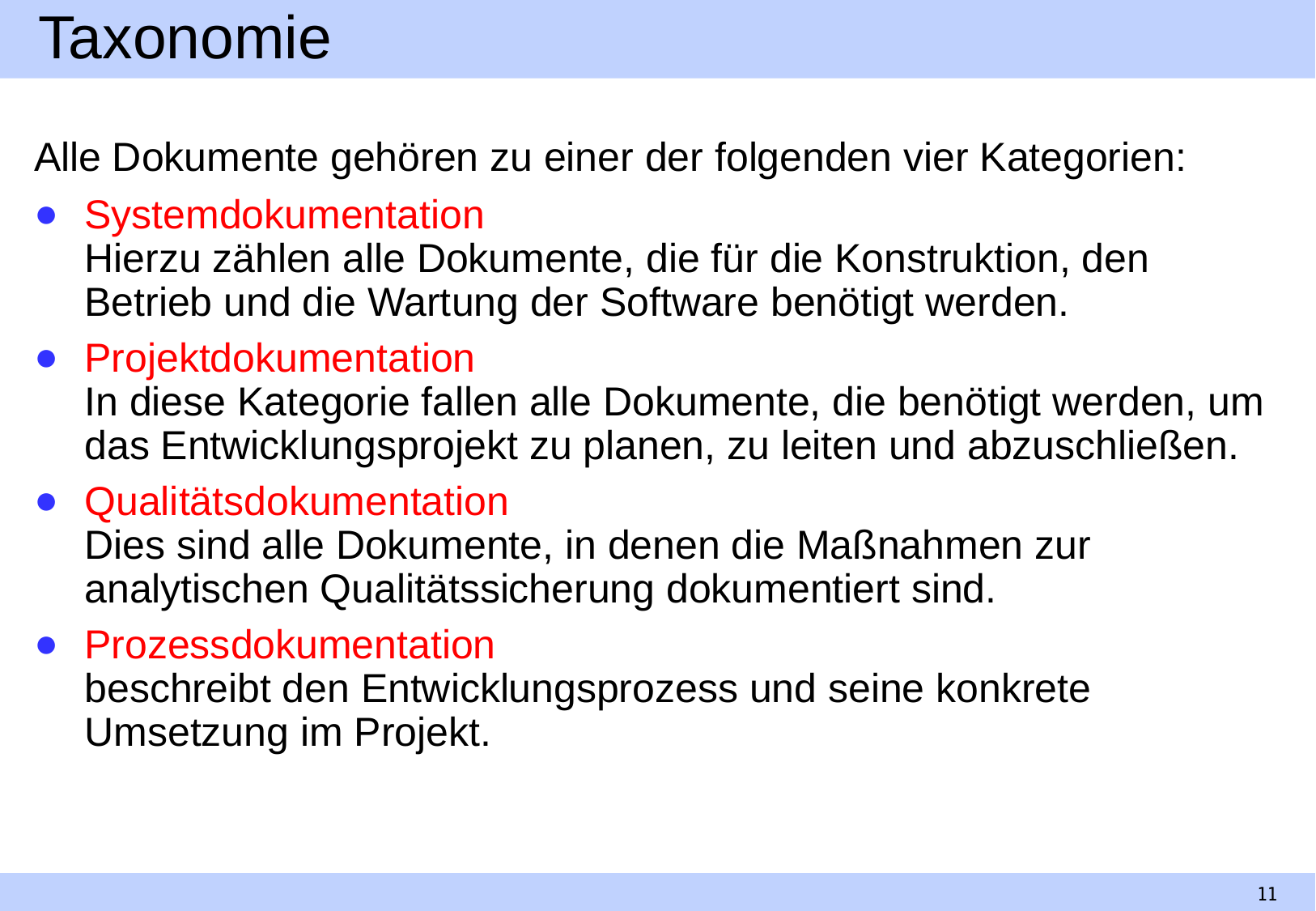

# Taxonomie
Alle Dokumente gehören zu einer der folgenden vier Kategorien:
Systemdokumentation
Hierzu zählen alle Dokumente, die für die Konstruktion, den Betrieb und die Wartung der Software benötigt werden.
Projektdokumentation
In diese Kategorie fallen alle Dokumente, die benötigt werden, um das Entwicklungsprojekt zu planen, zu leiten und abzuschließen.
Qualitätsdokumentation
Dies sind alle Dokumente, in denen die Maßnahmen zur analytischen Qualitätssicherung dokumentiert sind.
Prozessdokumentation
beschreibt den Entwicklungsprozess und seine konkrete Umsetzung im Projekt.

11